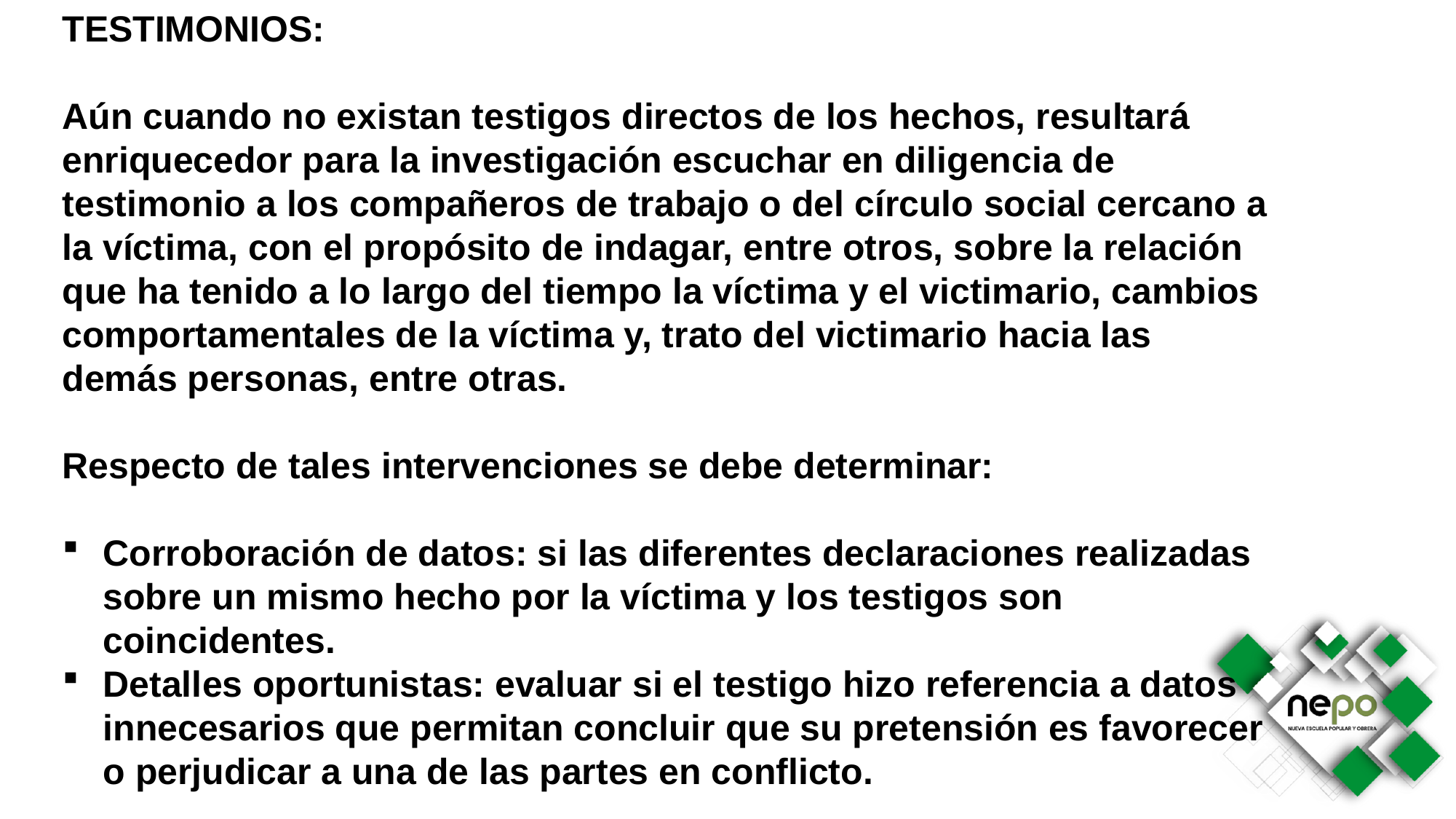

TESTIMONIOS:

Aún cuando no existan testigos directos de los hechos, resultará enriquecedor para la investigación escuchar en diligencia de testimonio a los compañeros de trabajo o del círculo social cercano a la víctima, con el propósito de indagar, entre otros, sobre la relación que ha tenido a lo largo del tiempo la víctima y el victimario, cambios comportamentales de la víctima y, trato del victimario hacia las demás personas, entre otras.

Respecto de tales intervenciones se debe determinar:

Corroboración de datos: si las diferentes declaraciones realizadas sobre un mismo hecho por la víctima y los testigos son coincidentes.
Detalles oportunistas: evaluar si el testigo hizo referencia a datos innecesarios que permitan concluir que su pretensión es favorecer o perjudicar a una de las partes en conflicto.